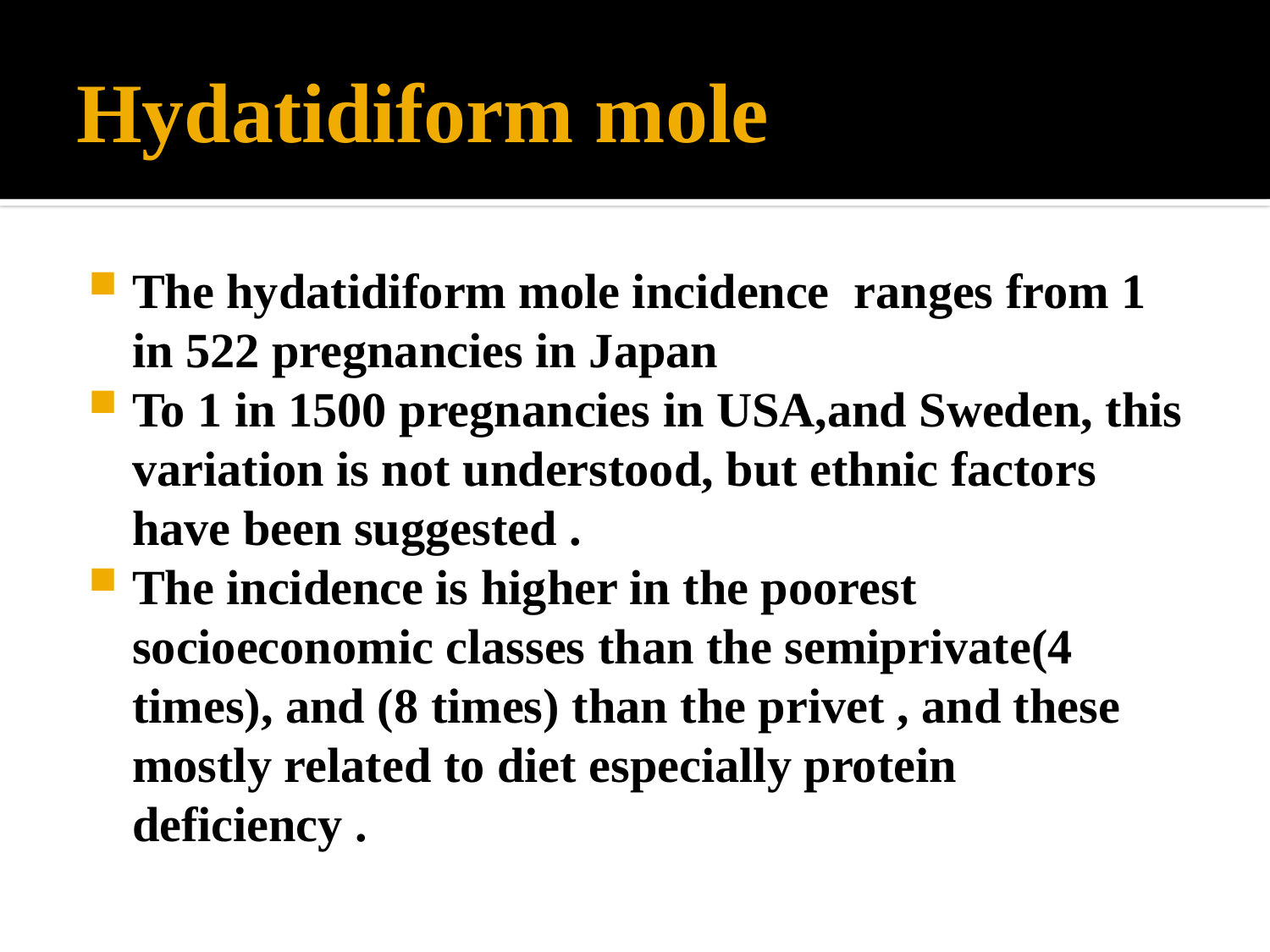

# Hydatidiform mole
The hydatidiform mole incidence  ranges from 1 in 522 pregnancies in Japan
To 1 in 1500 pregnancies in USA,and Sweden, this variation is not understood, but ethnic factors have been suggested .
The incidence is higher in the poorest socioeconomic classes than the semiprivate(4 times), and (8 times) than the privet , and these mostly related to diet especially protein deficiency .